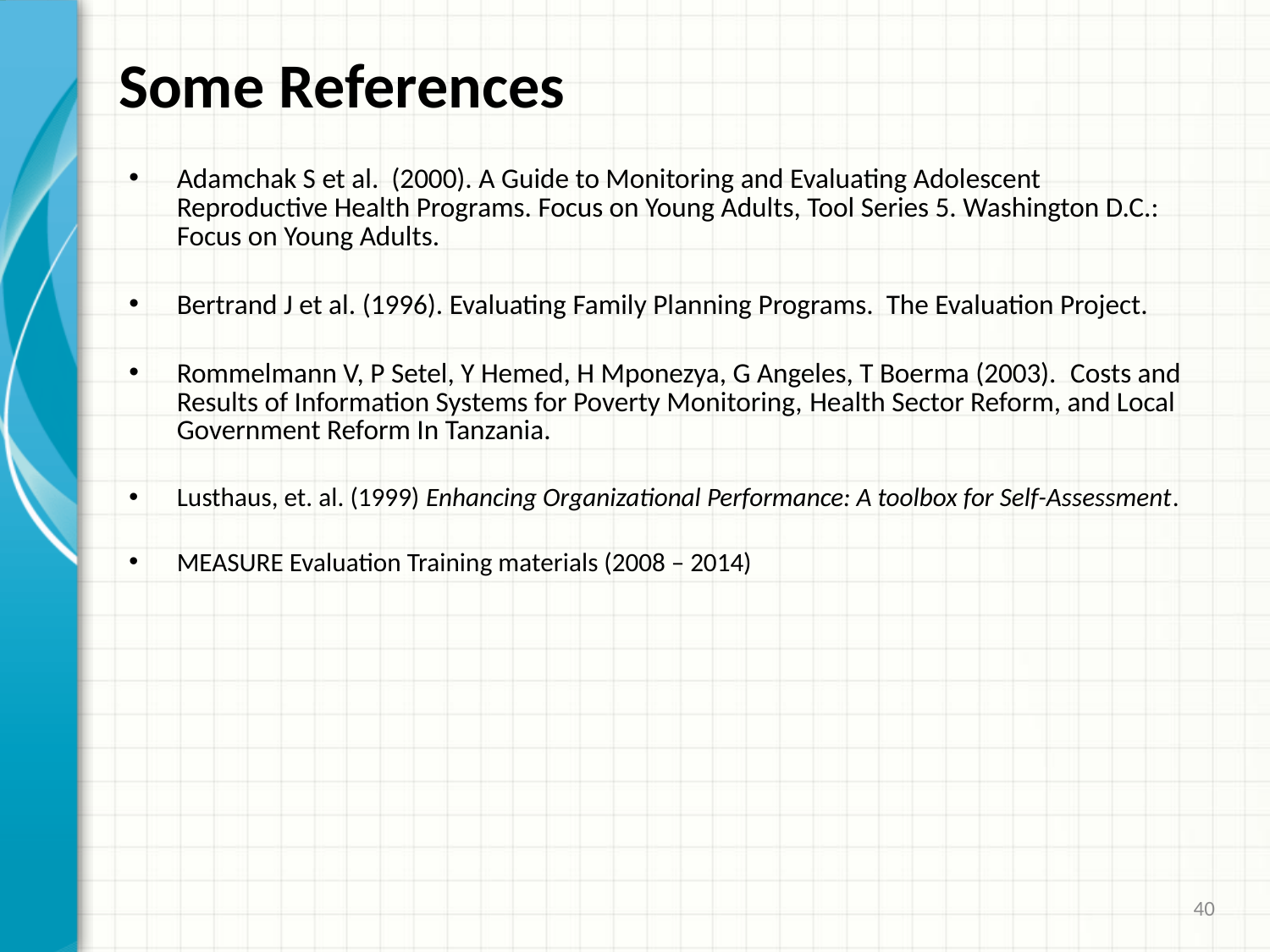

# Some References
Adamchak S et al.  (2000). A Guide to Monitoring and Evaluating Adolescent Reproductive Health Programs. Focus on Young Adults, Tool Series 5. Washington D.C.: Focus on Young Adults.

Bertrand J et al. (1996). Evaluating Family Planning Programs.  The Evaluation Project.

Rommelmann V, P Setel, Y Hemed, H Mponezya, G Angeles, T Boerma (2003).  Costs and Results of Information Systems for Poverty Monitoring, Health Sector Reform, and Local Government Reform In Tanzania.

Lusthaus, et. al. (1999) Enhancing Organizational Performance: A toolbox for Self-Assessment.

MEASURE Evaluation Training materials (2008 – 2014)

40